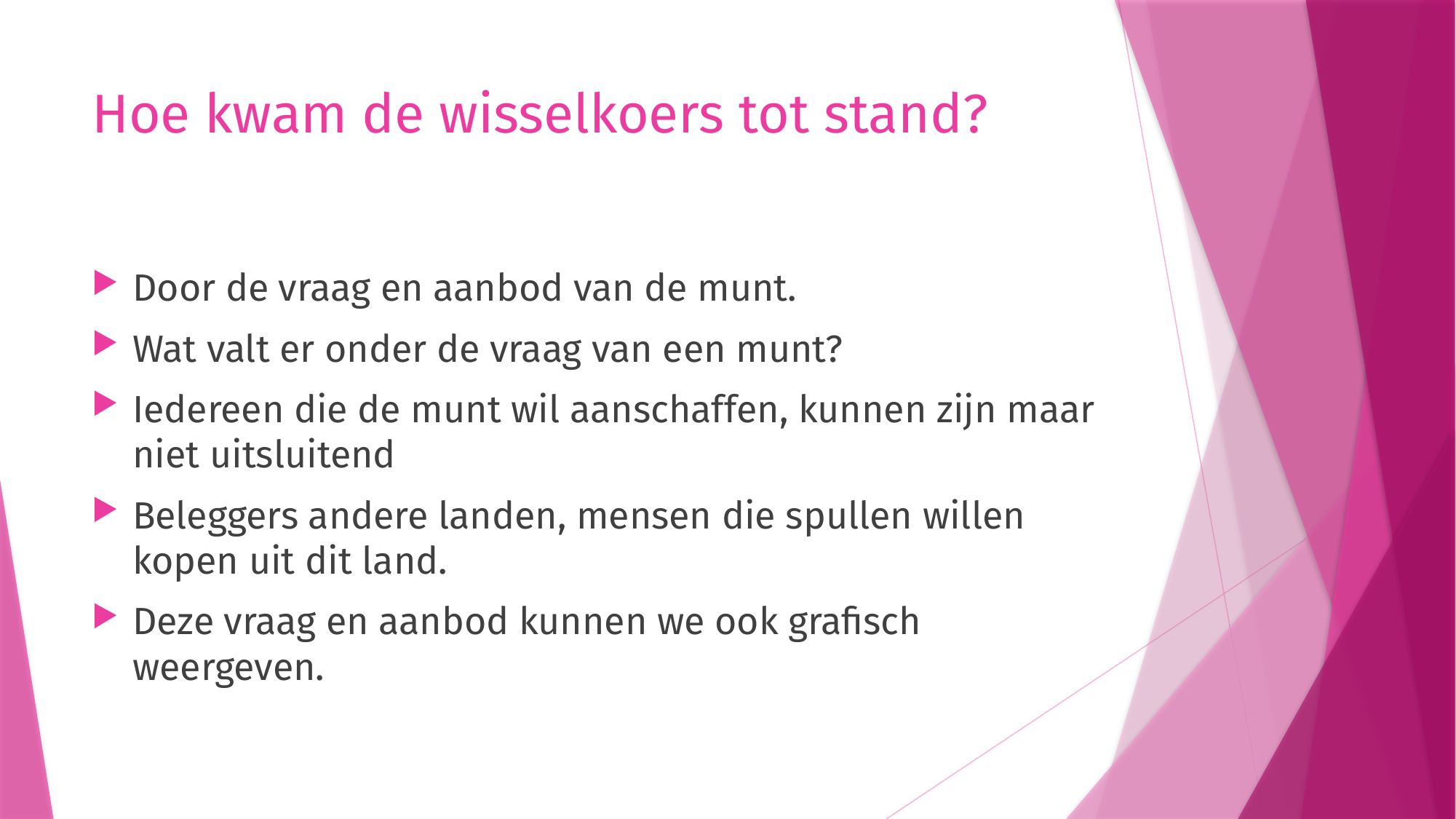

# Hoe kwam de wisselkoers tot stand?
Door de vraag en aanbod van de munt.
Wat valt er onder de vraag van een munt?
Iedereen die de munt wil aanschaffen, kunnen zijn maar niet uitsluitend
Beleggers andere landen, mensen die spullen willen kopen uit dit land.
Deze vraag en aanbod kunnen we ook grafisch weergeven.